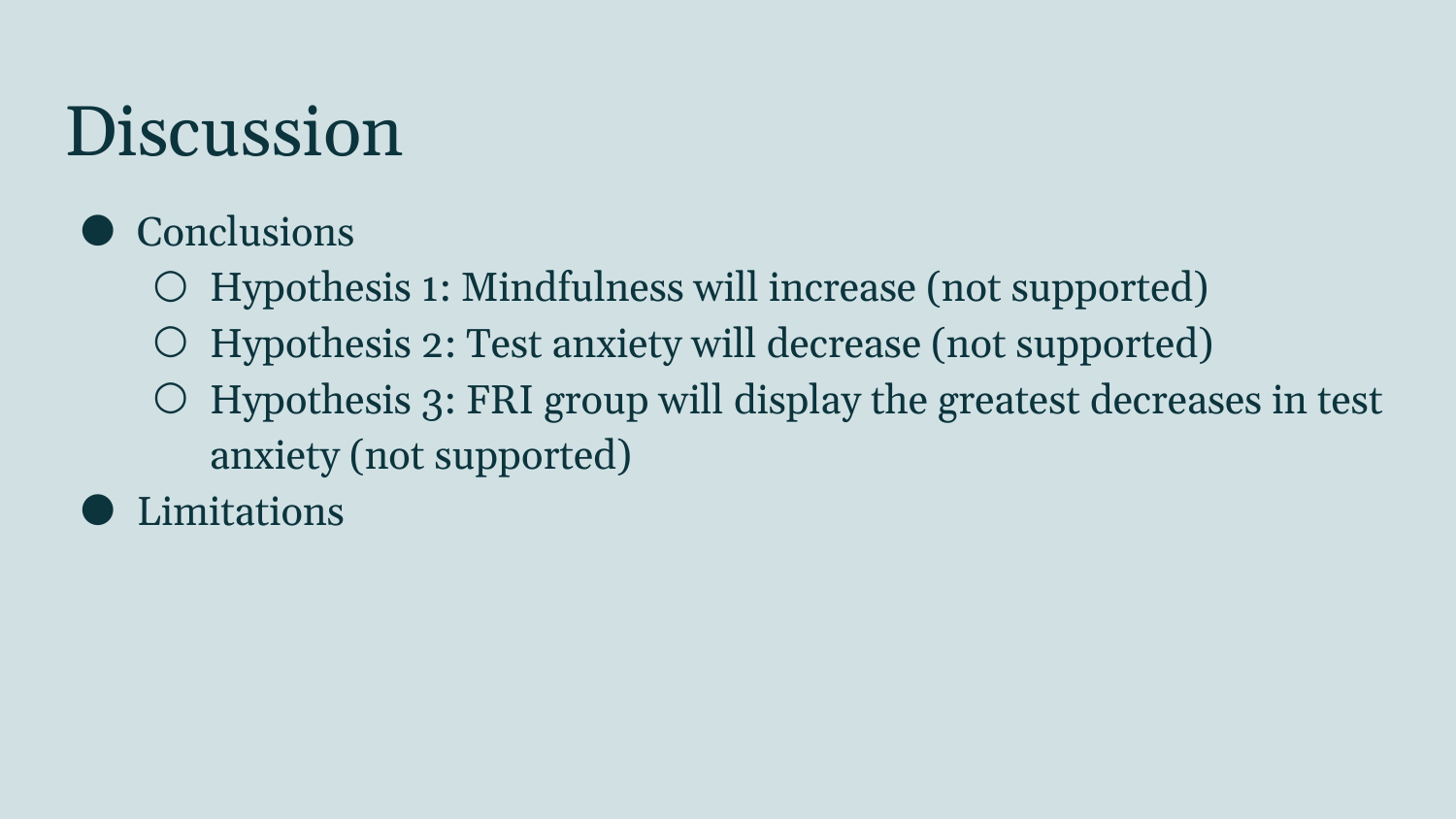

# Discussion
Conclusions
Hypothesis 1: Mindfulness will increase (not supported)
Hypothesis 2: Test anxiety will decrease (not supported)
Hypothesis 3: FRI group will display the greatest decreases in test anxiety (not supported)
Limitations